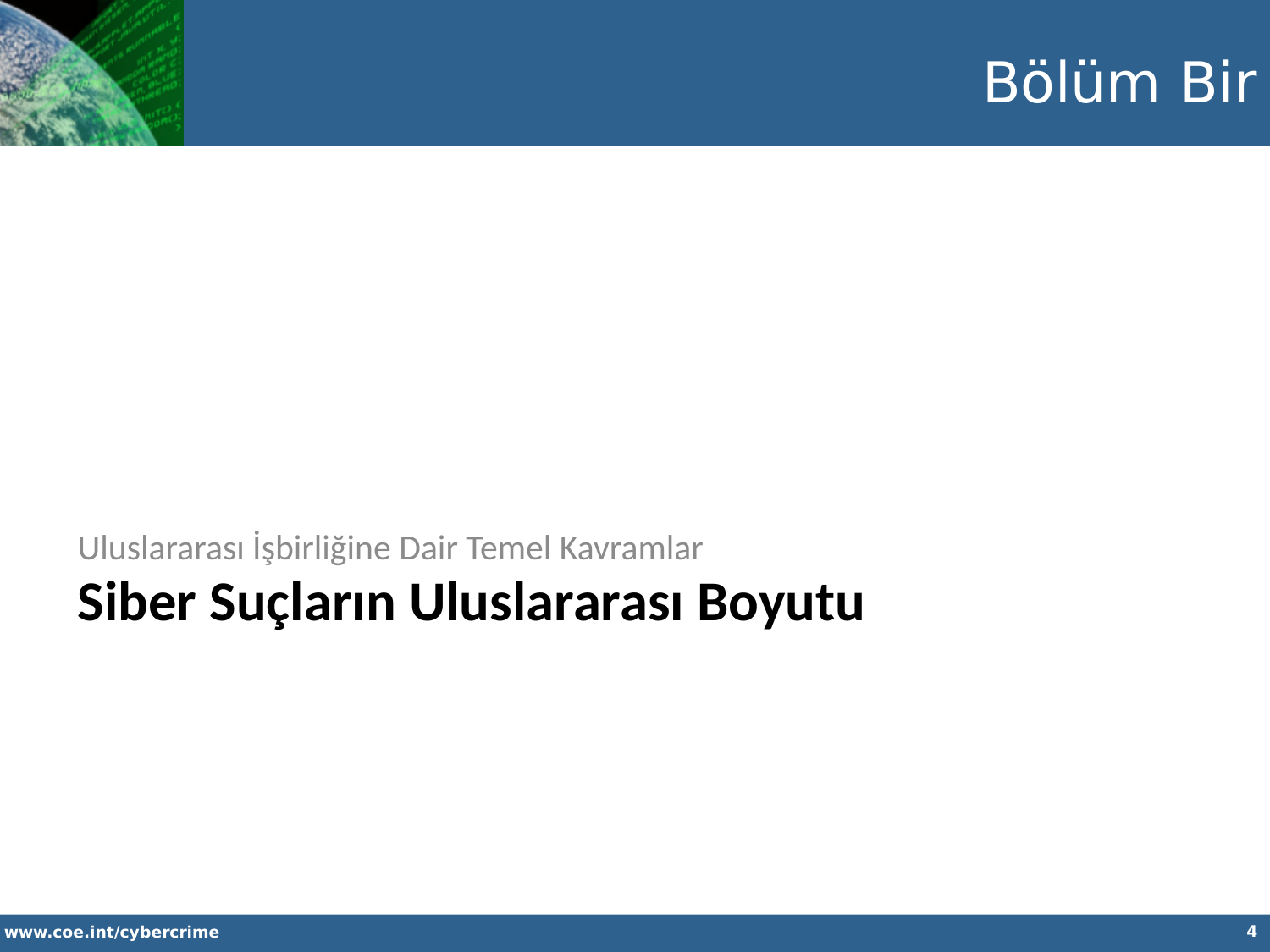

Bölüm Bir
Uluslararası İşbirliğine Dair Temel Kavramlar
Siber Suçların Uluslararası Boyutu
4